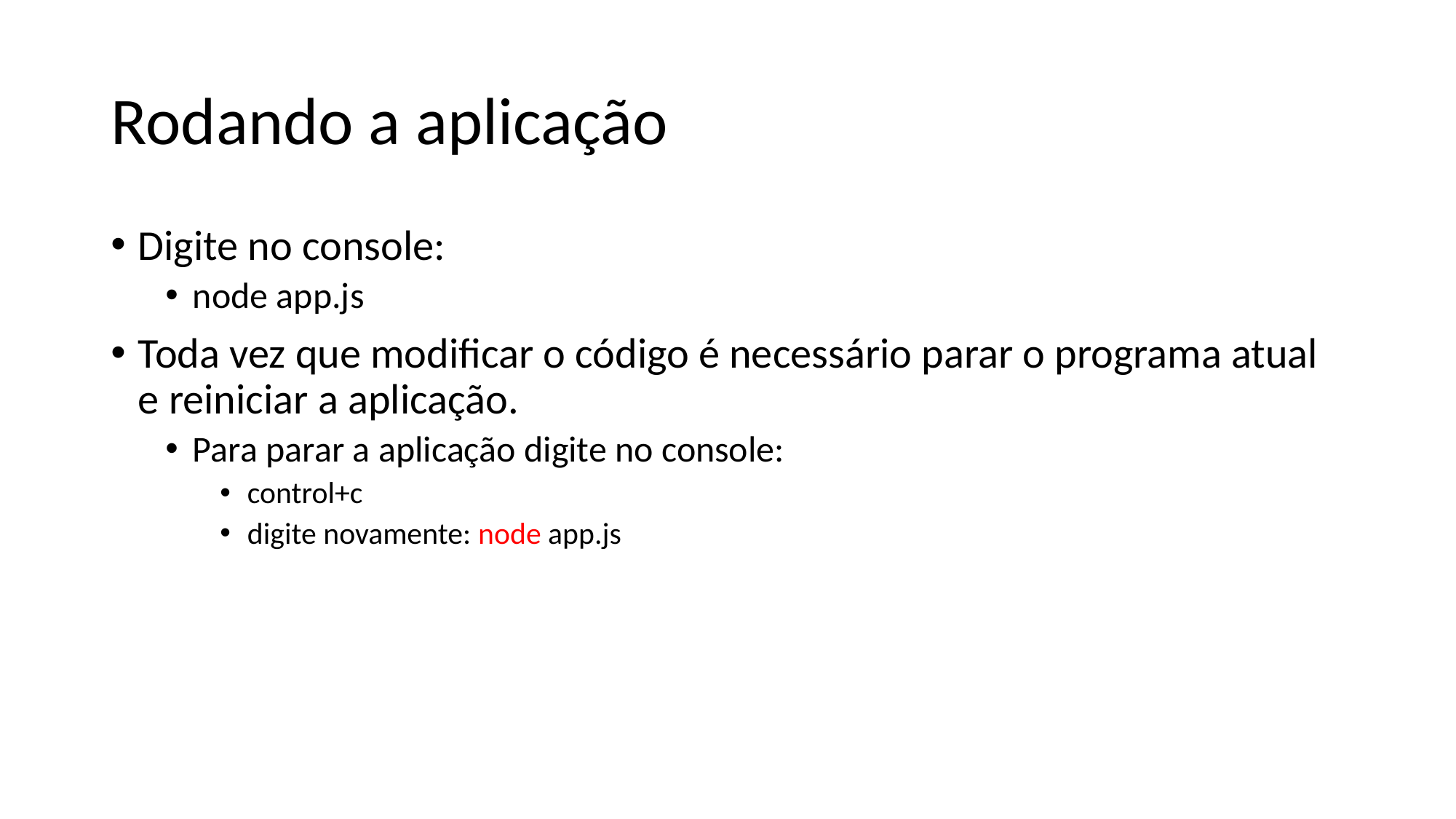

# Rodando a aplicação
Digite no console:
node app.js
Toda vez que modificar o código é necessário parar o programa atual e reiniciar a aplicação.
Para parar a aplicação digite no console:
control+c
digite novamente: node app.js